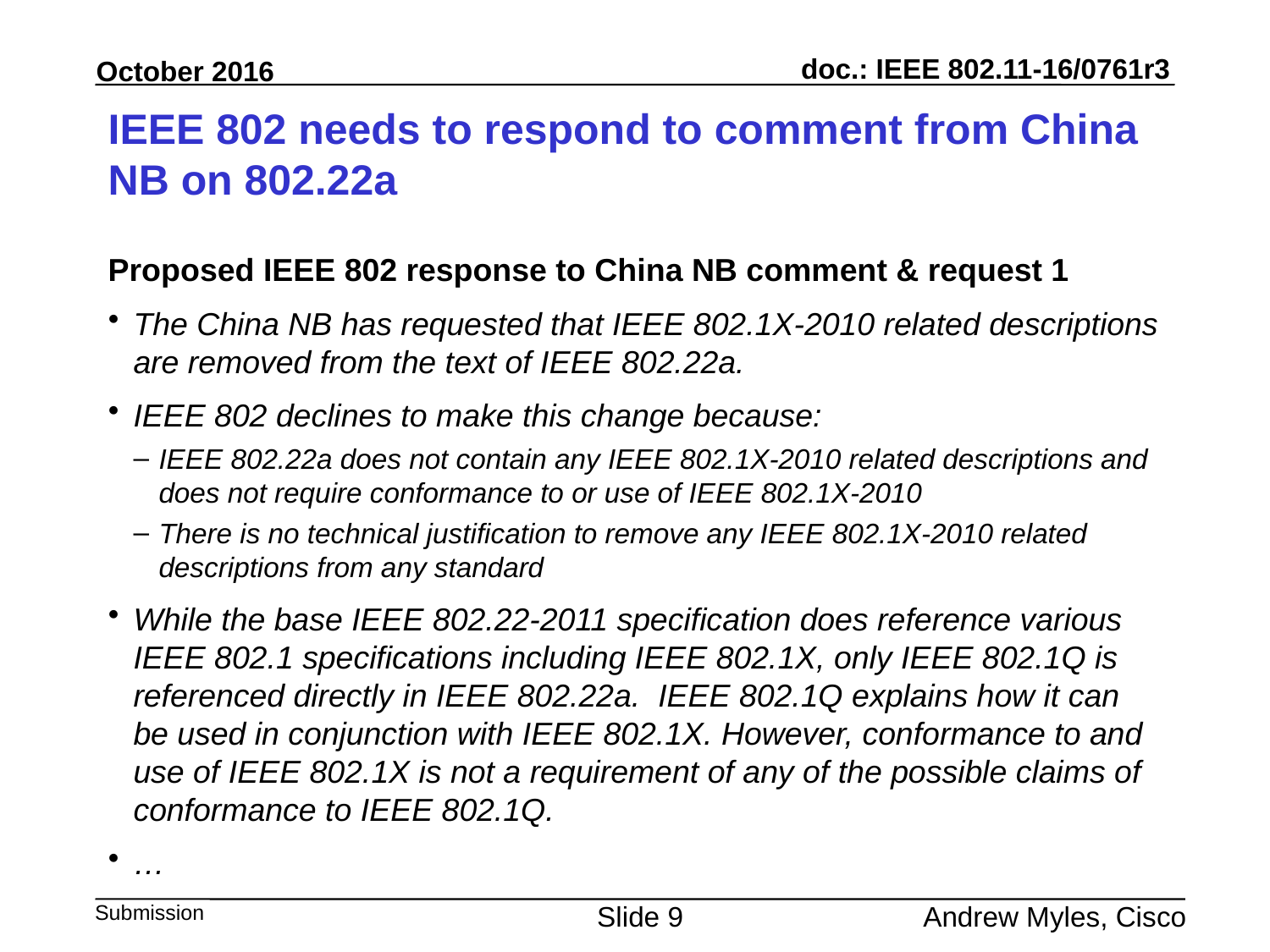

# IEEE 802 needs to respond to comment from China NB on 802.22a
Proposed IEEE 802 response to China NB comment & request 1
The China NB has requested that IEEE 802.1X-2010 related descriptions are removed from the text of IEEE 802.22a.
IEEE 802 declines to make this change because:
IEEE 802.22a does not contain any IEEE 802.1X-2010 related descriptions and does not require conformance to or use of IEEE 802.1X-2010
There is no technical justification to remove any IEEE 802.1X-2010 related descriptions from any standard
While the base IEEE 802.22-2011 specification does reference various IEEE 802.1 specifications including IEEE 802.1X, only IEEE 802.1Q is referenced directly in IEEE 802.22a.  IEEE 802.1Q explains how it can be used in conjunction with IEEE 802.1X. However, conformance to and use of IEEE 802.1X is not a requirement of any of the possible claims of conformance to IEEE 802.1Q.
…
Slide 9
Andrew Myles, Cisco